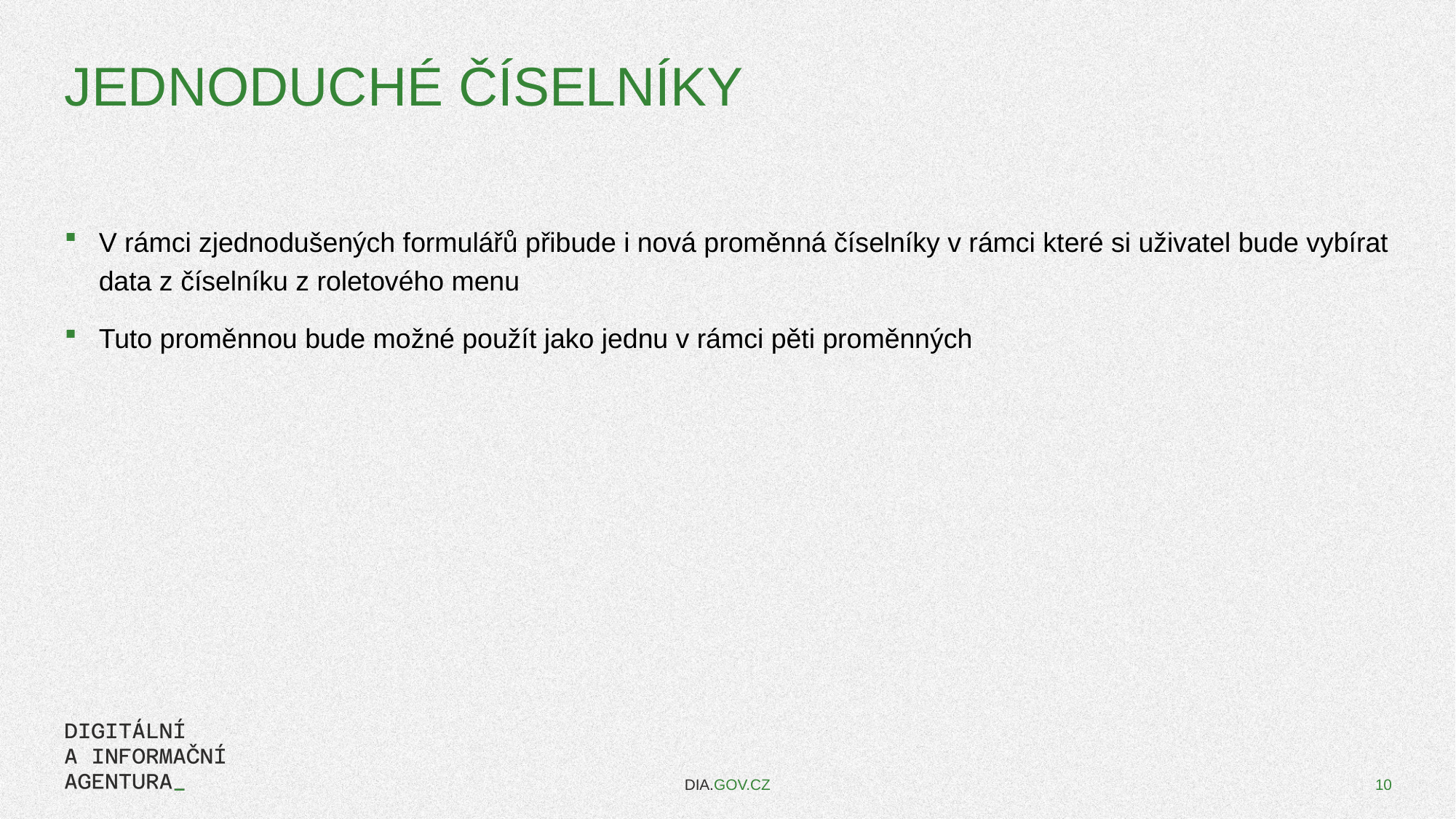

# Jednoduché Číselníky
V rámci zjednodušených formulářů přibude i nová proměnná číselníky v rámci které si uživatel bude vybírat data z číselníku z roletového menu
Tuto proměnnou bude možné použít jako jednu v rámci pěti proměnných
DIA.GOV.CZ
10